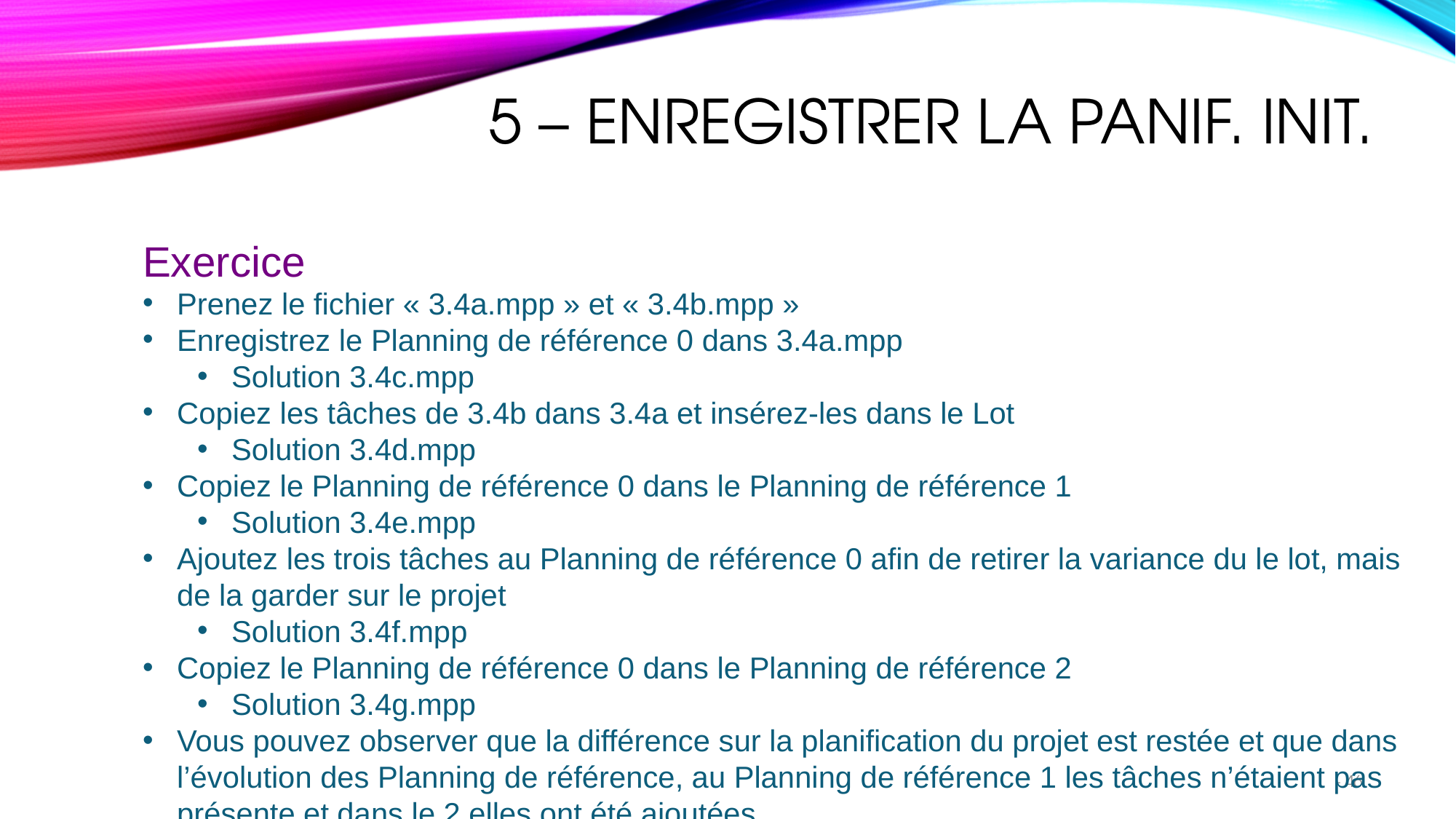

5 – Enregistrer la panif. init.
Exercice
Prenez le fichier « 3.4a.mpp » et « 3.4b.mpp »
Enregistrez le Planning de référence 0 dans 3.4a.mpp
Solution 3.4c.mpp
Copiez les tâches de 3.4b dans 3.4a et insérez-les dans le Lot
Solution 3.4d.mpp
Copiez le Planning de référence 0 dans le Planning de référence 1
Solution 3.4e.mpp
Ajoutez les trois tâches au Planning de référence 0 afin de retirer la variance du le lot, mais de la garder sur le projet
Solution 3.4f.mpp
Copiez le Planning de référence 0 dans le Planning de référence 2
Solution 3.4g.mpp
Vous pouvez observer que la différence sur la planification du projet est restée et que dans l’évolution des Planning de référence, au Planning de référence 1 les tâches n’étaient pas présente et dans le 2 elles ont été ajoutées.
46